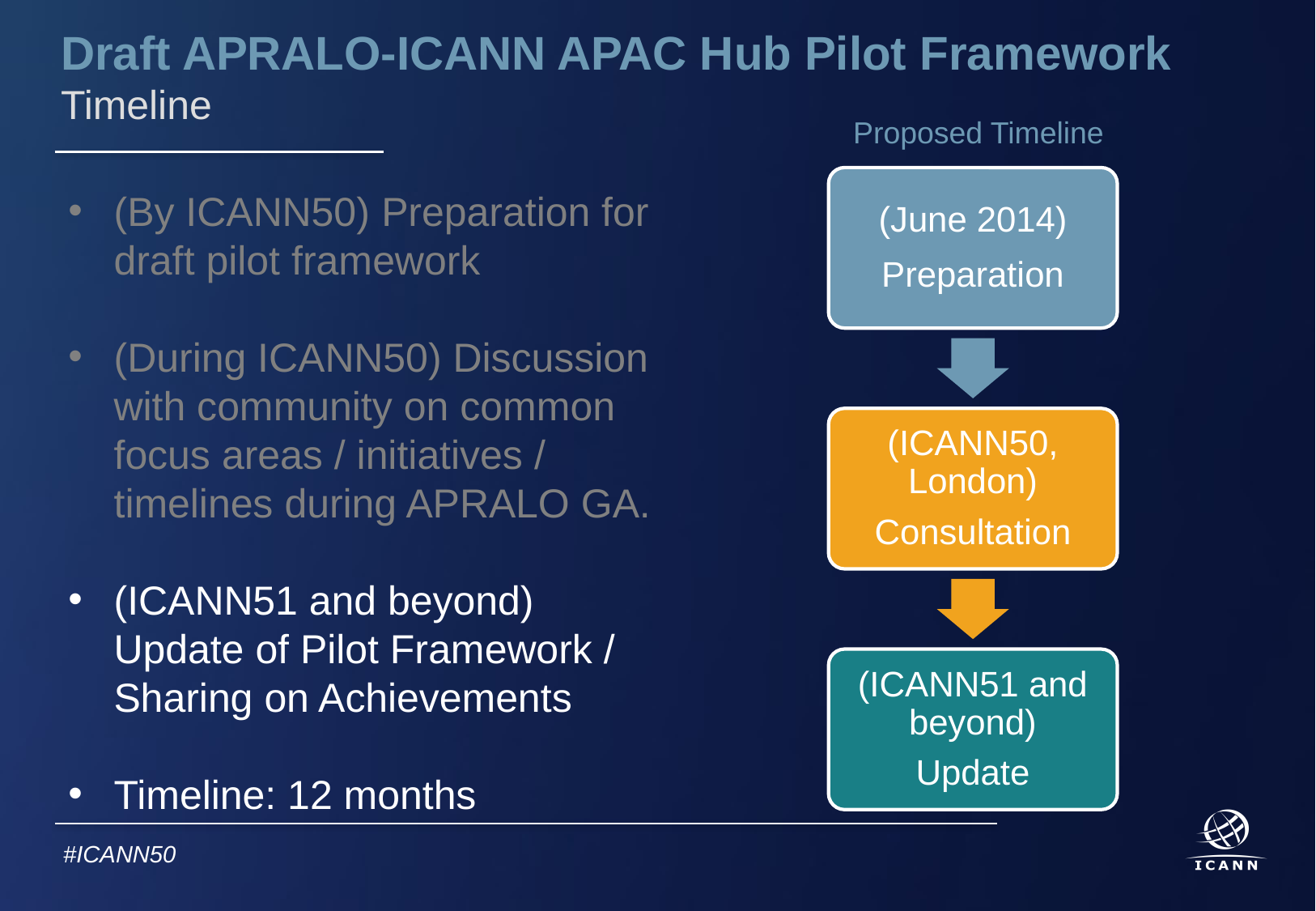

Draft APRALO-ICANN APAC Hub Pilot Framework
Timeline
Proposed Timeline
(June 2014)
Preparation

(ICANN50, London)
Consultation

(ICANN51 and beyond)
Update
(By ICANN50) Preparation for draft pilot framework

(During ICANN50) Discussion with community on common focus areas / initiatives / timelines during APRALO GA.

(ICANN51 and beyond) Update of Pilot Framework / Sharing on Achievements

Timeline: 12 months